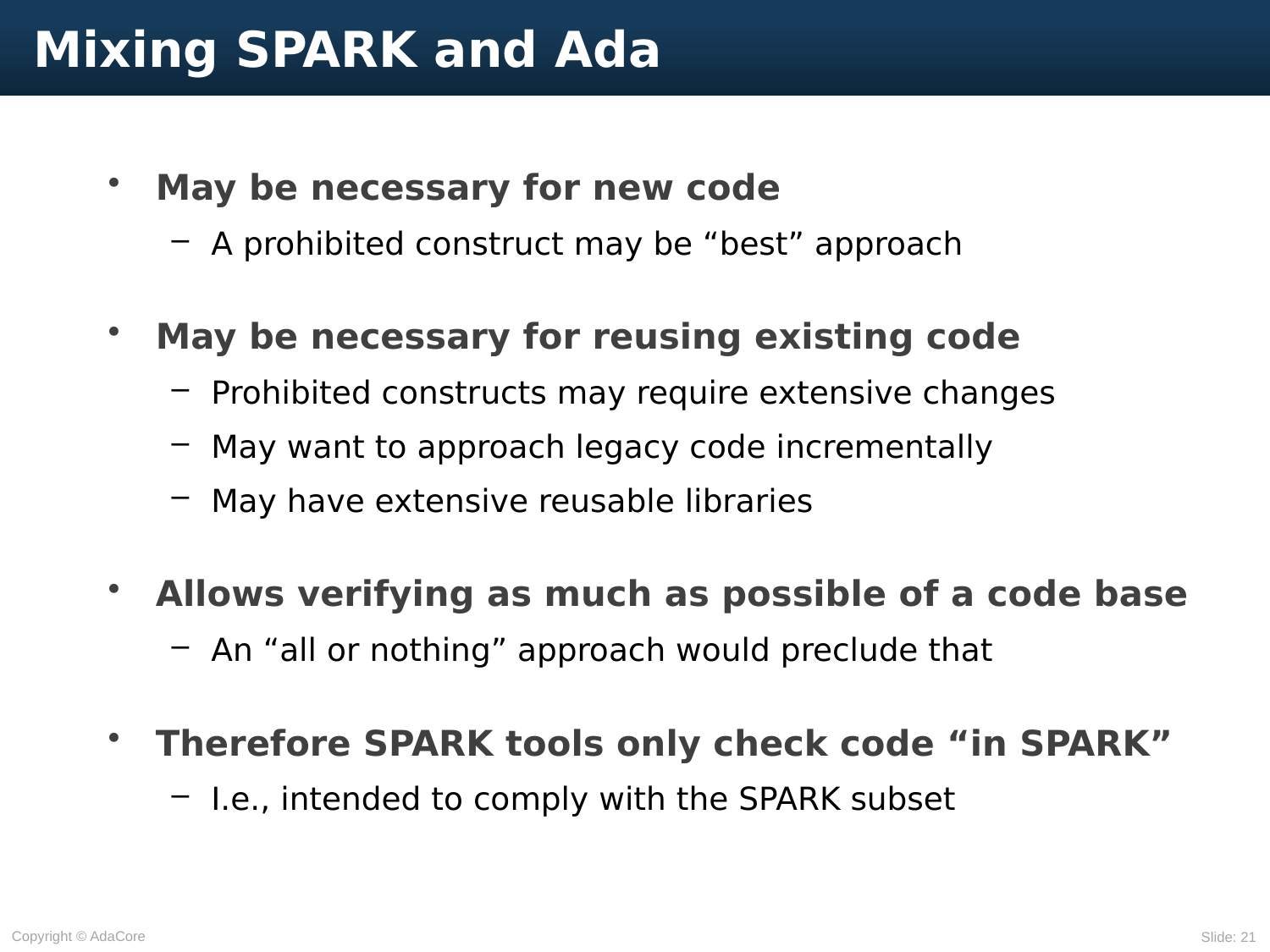

# Mixing SPARK and Ada
May be necessary for new code
A prohibited construct may be “best” approach
May be necessary for reusing existing code
Prohibited constructs may require extensive changes
May want to approach legacy code incrementally
May have extensive reusable libraries
Allows verifying as much as possible of a code base
An “all or nothing” approach would preclude that
Therefore SPARK tools only check code “in SPARK”
I.e., intended to comply with the SPARK subset